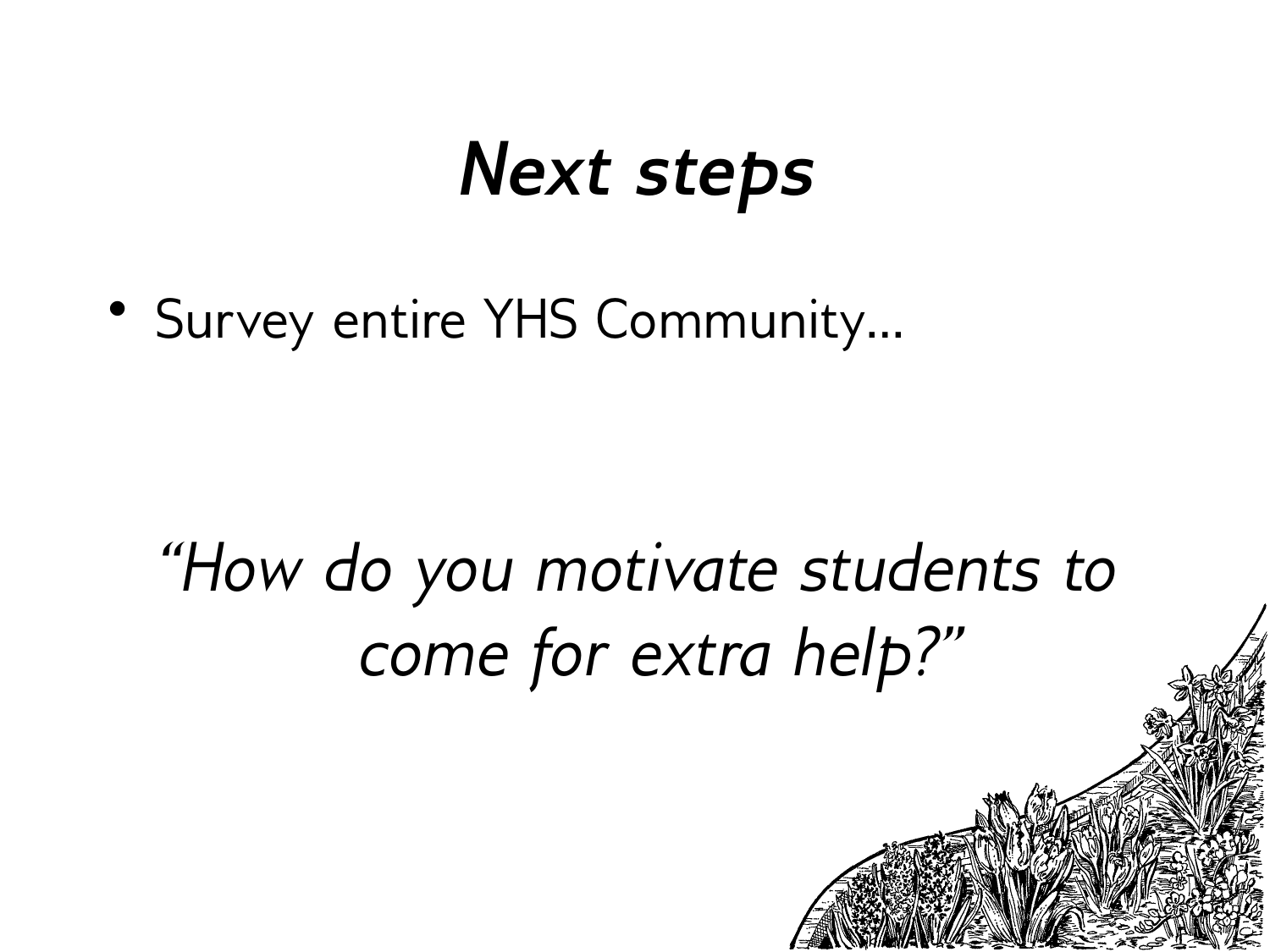

# Next steps
Survey entire YHS Community…

“How do you motivate students to come for extra help?”